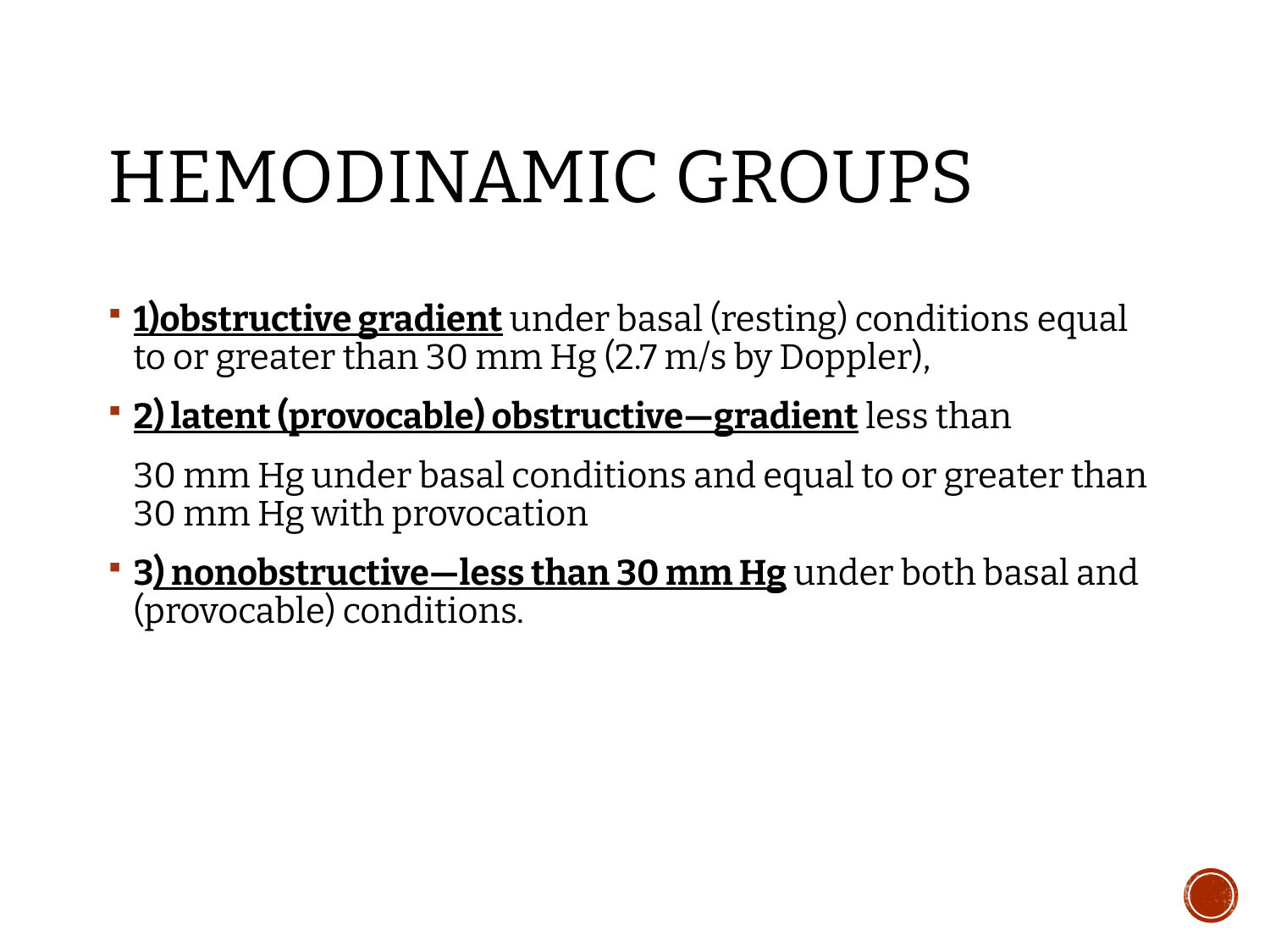

# Hemodinamic groups
1)obstructive gradient under basal (resting) conditions equal to or greater than 30 mm Hg (2.7 m/s by Doppler),
2) latent (provocable) obstructive—gradient less than
	30 mm Hg under basal conditions and equal to or greater than 30 mm Hg with provocation
3) nonobstructive—less than 30 mm Hg under both basal and (provocable) conditions.